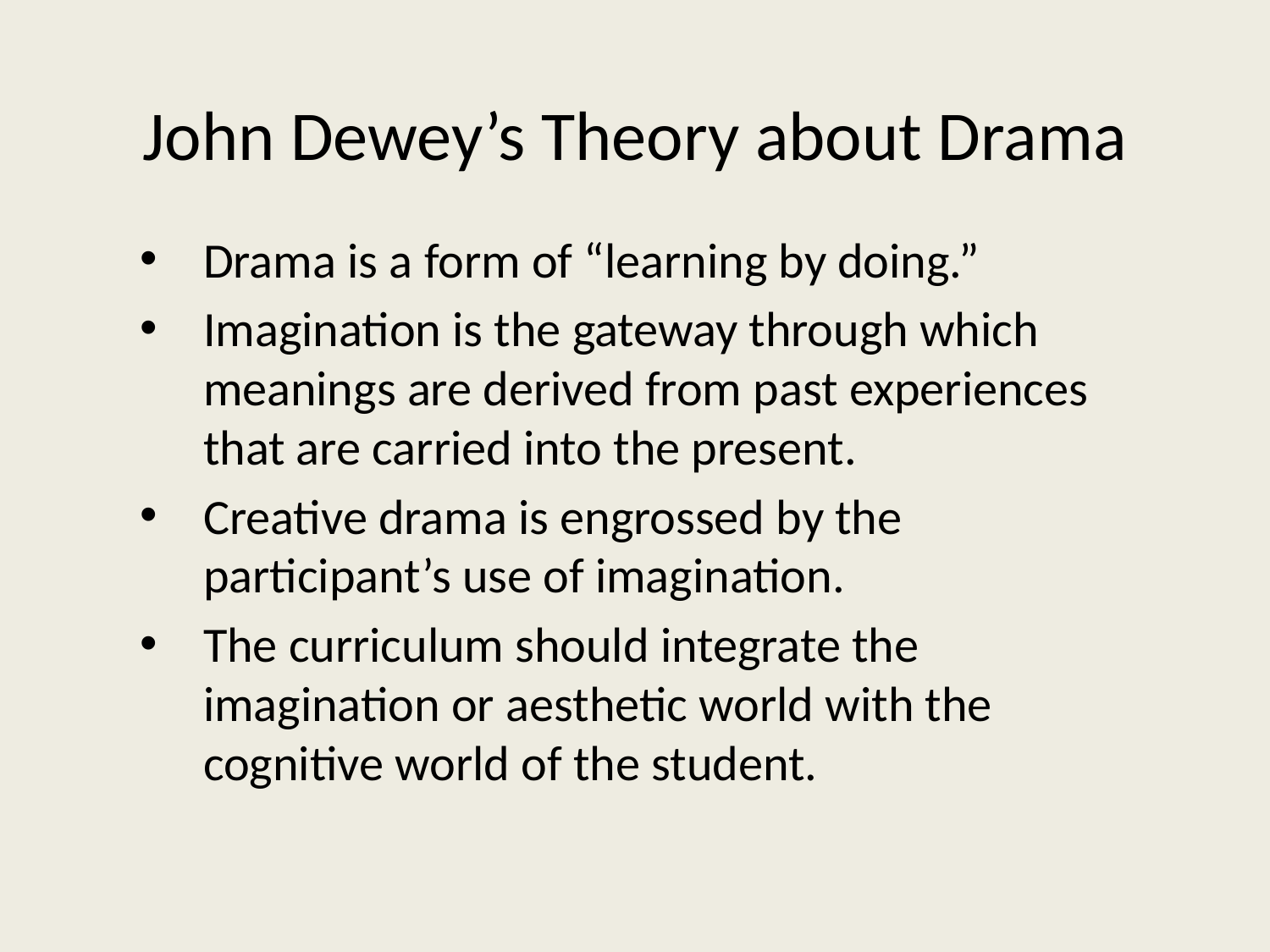

# John Dewey’s Theory about Drama
Drama is a form of “learning by doing.”
Imagination is the gateway through which meanings are derived from past experiences that are carried into the present.
Creative drama is engrossed by the participant’s use of imagination.
The curriculum should integrate the imagination or aesthetic world with the cognitive world of the student.